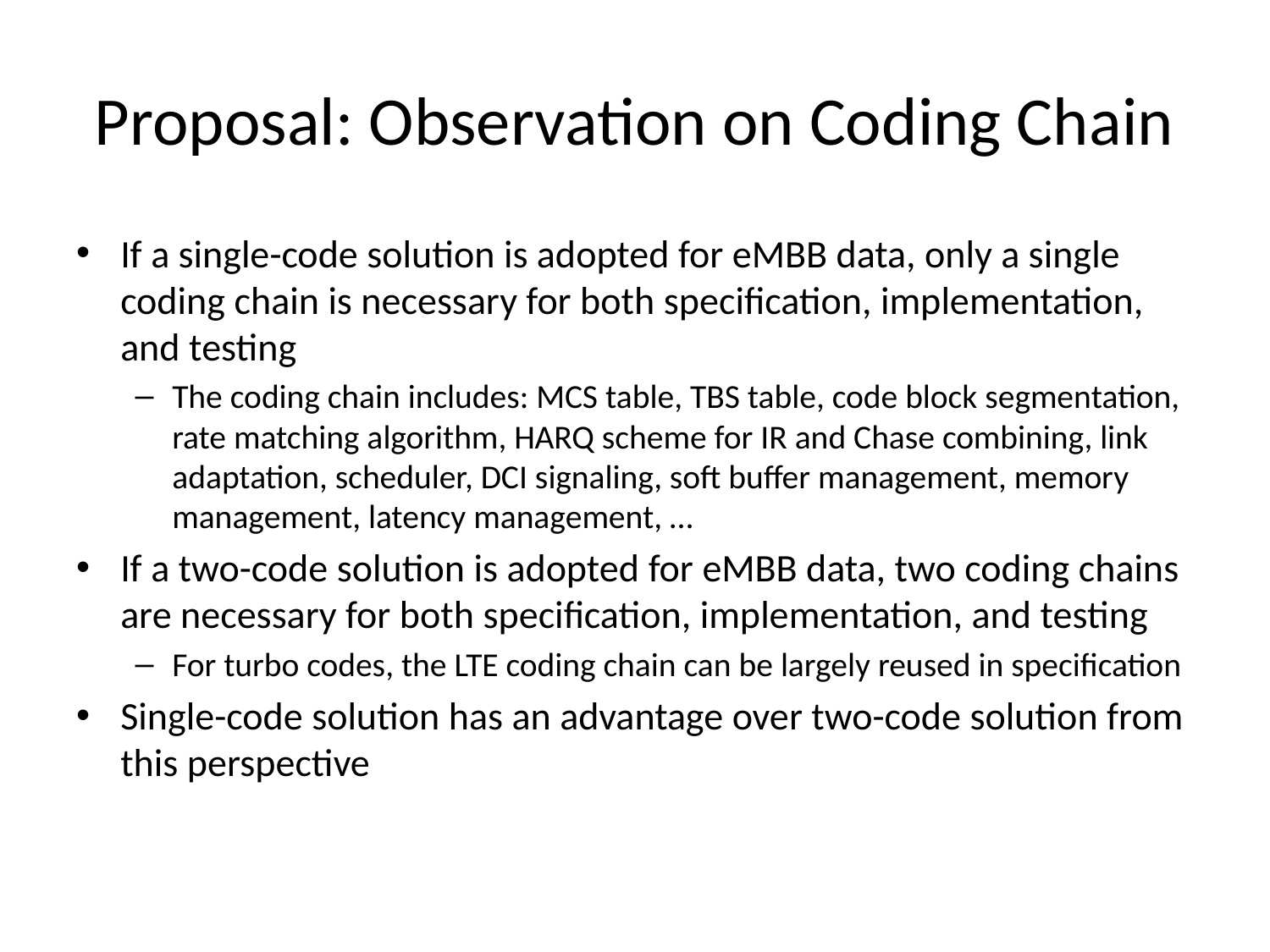

# Proposal: Observation on Coding Chain
If a single-code solution is adopted for eMBB data, only a single coding chain is necessary for both specification, implementation, and testing
The coding chain includes: MCS table, TBS table, code block segmentation, rate matching algorithm, HARQ scheme for IR and Chase combining, link adaptation, scheduler, DCI signaling, soft buffer management, memory management, latency management, …
If a two-code solution is adopted for eMBB data, two coding chains are necessary for both specification, implementation, and testing
For turbo codes, the LTE coding chain can be largely reused in specification
Single-code solution has an advantage over two-code solution from this perspective